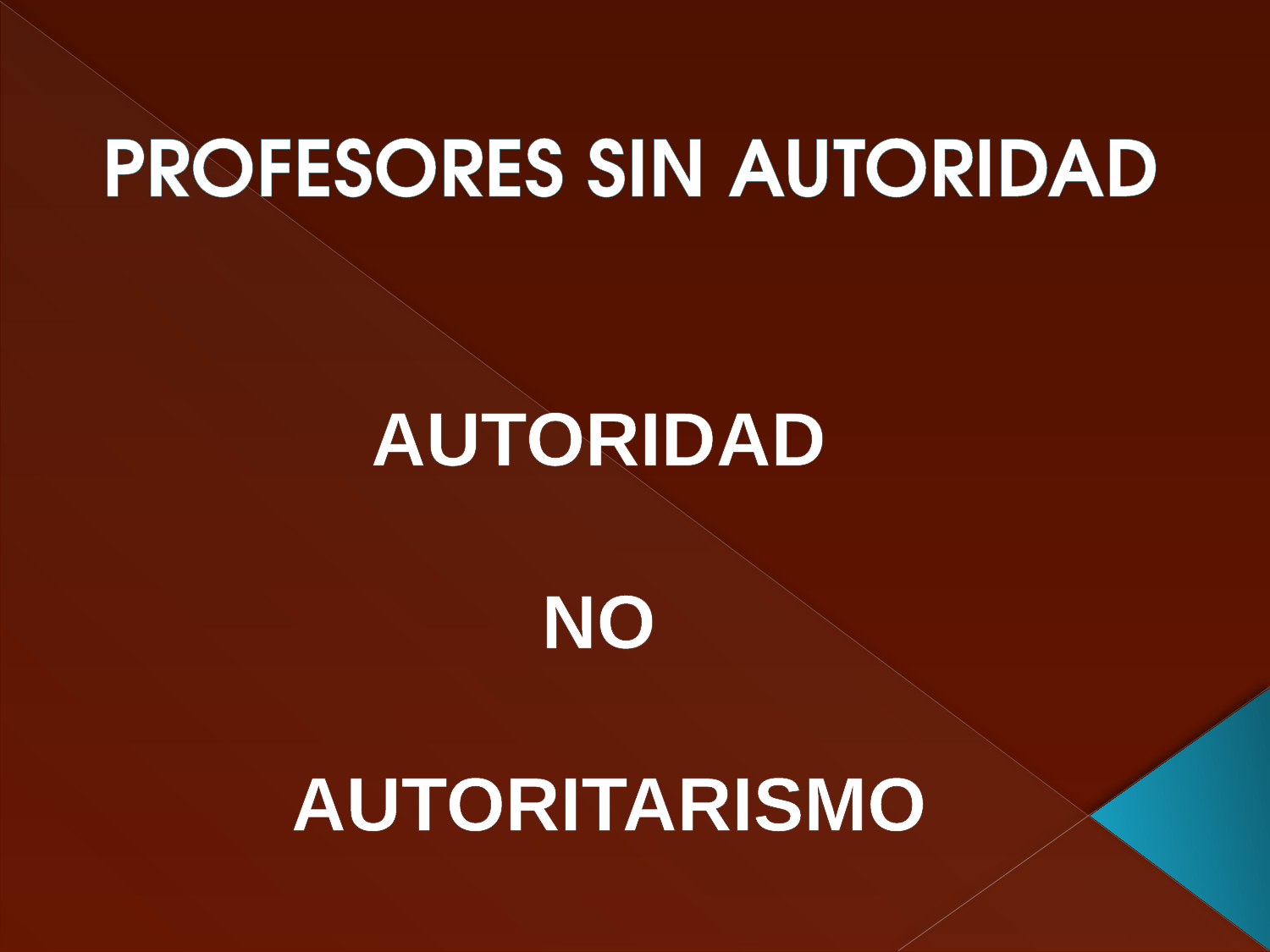

# PROFESORES SIN AUTORIDAD

AUTORIDAD

NO

 AUTORITARISMO